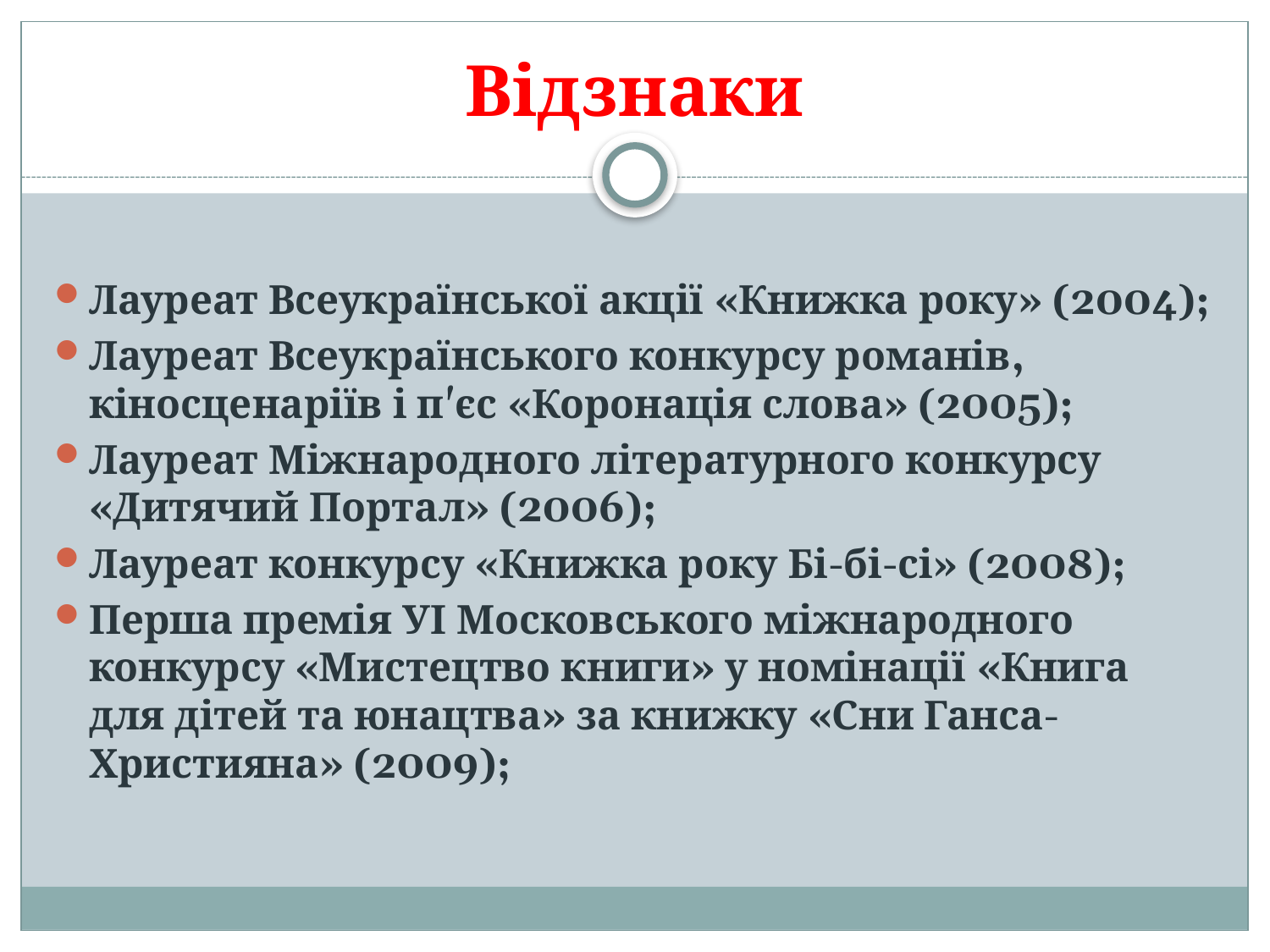

# Відзнаки

Лауреат Всеукраїнської акції «Книжка року» (2004);
Лауреат Всеукраїнського конкурсу романів, кіносценаріїв і п'єс «Коронація слова» (2005);
Лауреат Міжнародного літературного конкурсу «Дитячий Портал» (2006);
Лауреат конкурсу «Книжка року Бі-бі-сі» (2008);
Перша премія УІ Московського міжнародного конкурсу «Мистецтво книги» у номінації «Книга для дітей та юнацтва» за книжку «Сни Ганса-Християна» (2009);